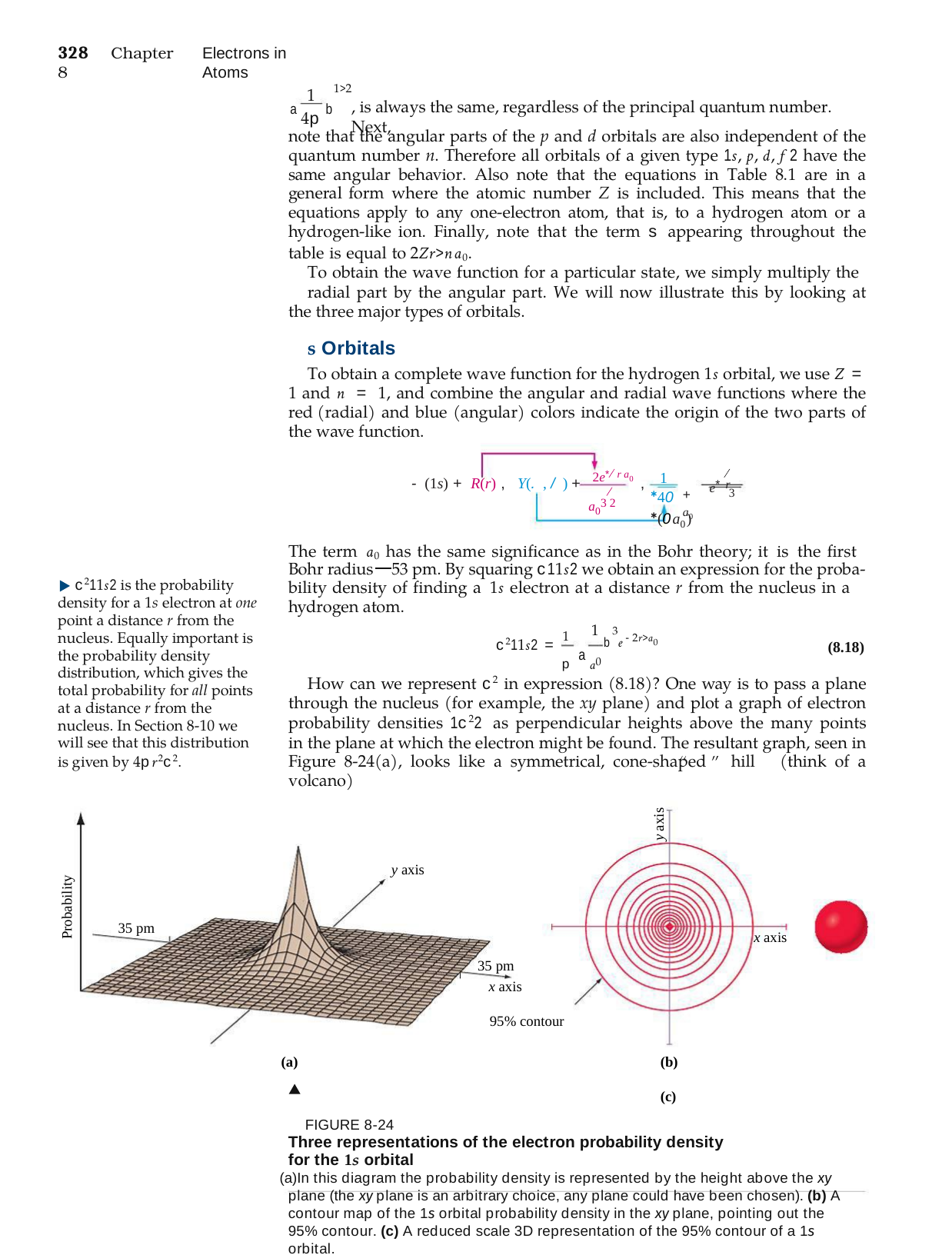

328	Chapter 8
Electrons in Atoms
1>2
1
, is always the same, regardless of the principal quantum number. Next,
a 4p b
note that the angular parts of the p and d orbitals are also independent of the quantum number n. Therefore all orbitals of a given type 1s, p, d, f2 have the same angular behavior. Also note that the equations in Table 8.1 are in a general form where the atomic number Z is included. This means that the equations apply to any one-electron atom, that is, to a hydrogen atom or a hydrogen-like ion. Finally, note that the term s appearing throughout the table is equal to 2Zr>na0.
To obtain the wave function for a particular state, we simply multiply the
radial part by the angular part. We will now illustrate this by looking at the three major types of orbitals.

s Orbitals
To obtain a complete wave function for the hydrogen 1s orbital, we use Z  =  1 and n  =  1, and combine the angular and radial wave functions where the red (radial) and blue (angular) colors indicate the origin of the two parts of the wave function.
- (1s) + R(r) , Y(.  , /  ) +  2e*r a0   ,
+  e*r a0
1

a03 2
3

*40	*(0a0)
The term  a0  has the same significance as in the Bohr theory; it  is  the first
Bohr radius
53 pm. By squaring c11s2 we obtain an expression for the proba-

c211s2 is the probability density for a 1s electron at one point a distance r from the nucleus. Equally important is the probability density distribution, which gives the total probability for all points at a distance r from the nucleus. In Section 8-10 we will see that this distribution is given by 4pr2c2.
bility density of finding a  1s electron at a distance r from the nucleus in a hydrogen atom.
3

c211s2  =  1
1
b  e-2r>a0
(8.18)
p a a
0
How can we represent c2  in expression (8.18)? One way is to pass a plane through the nucleus (for example, the xy plane) and plot a graph of electron probability densities 1c22  as perpendicular heights above the many points in the plane at which the electron might be found. The resultant graph, seen in Figure 8-24(a), looks like a symmetrical, cone-shaped   hill   (think of a volcano)

y axis
y axis
Probability
35 pm
x axis
35 pm
x axis

95% contour

(b)	(c)
 FIGURE 8-24
Three representations of the electron probability density for the 1s orbital
In this diagram the probability density is represented by the height above the xy plane (the xy plane is an arbitrary choice, any plane could have been chosen). (b) A contour map of the 1s orbital probability density in the xy plane, pointing out the 95% contour. (c) A reduced scale 3D representation of the 95% contour of a 1s orbital.